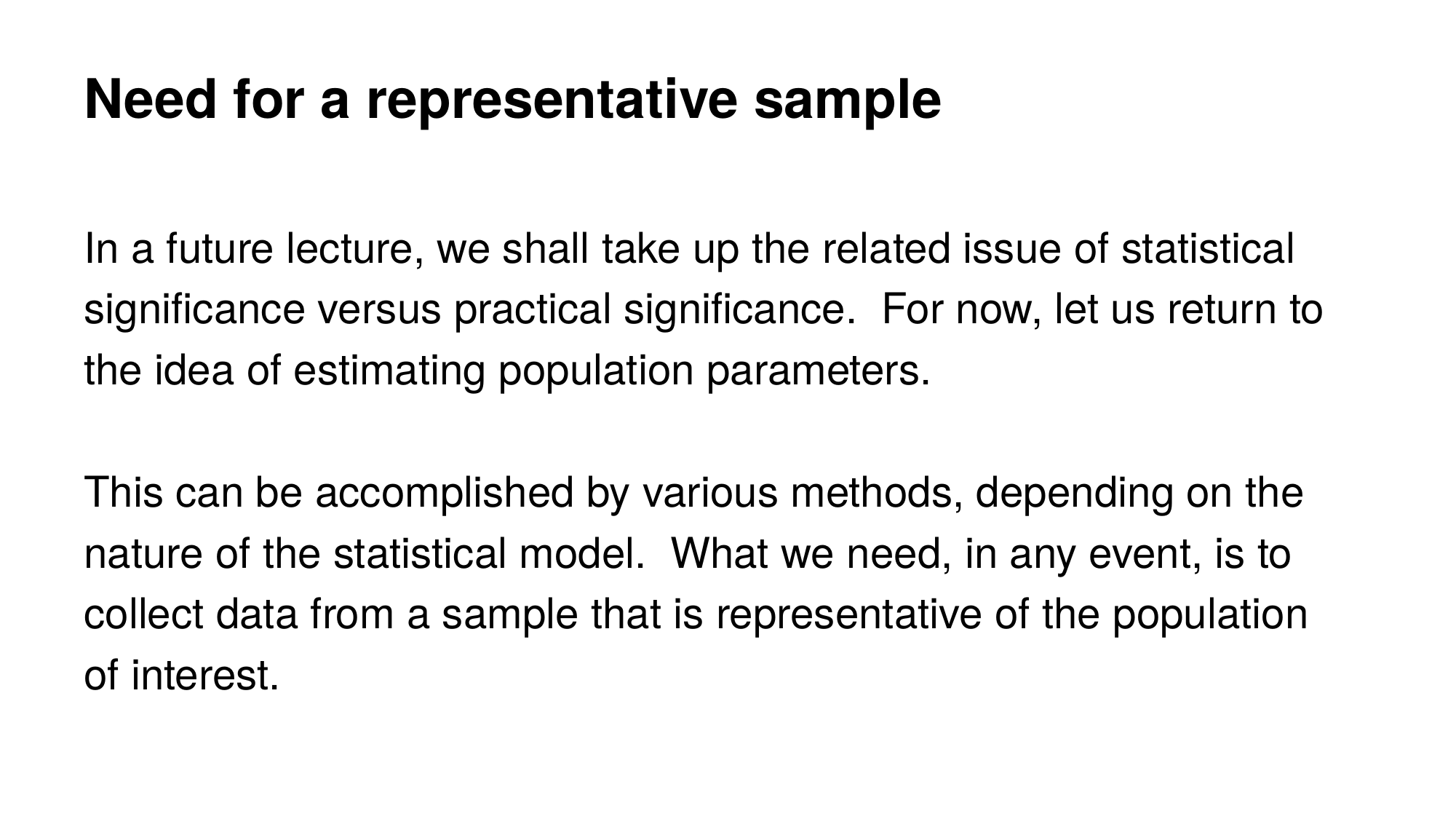

# Need for a representative sample
In a future lecture, we shall take up the related issue of statistical significance versus practical significance.  For now, let us return to the idea of estimating population parameters.

This can be accomplished by various methods, depending on the nature of the statistical model.  What we need, in any event, is to collect data from a sample that is representative of the population of interest.